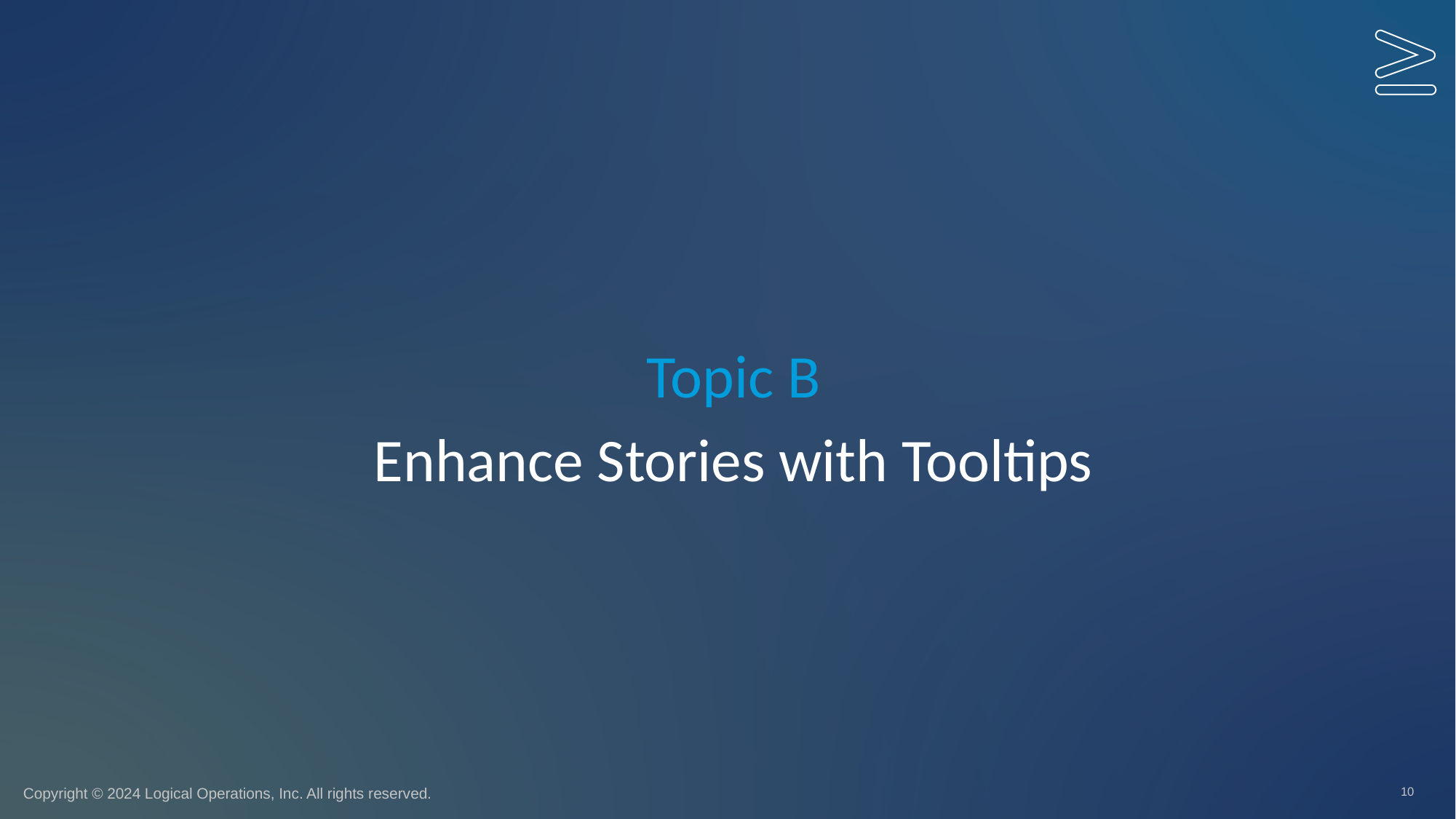

Topic B
# Enhance Stories with Tooltips
10